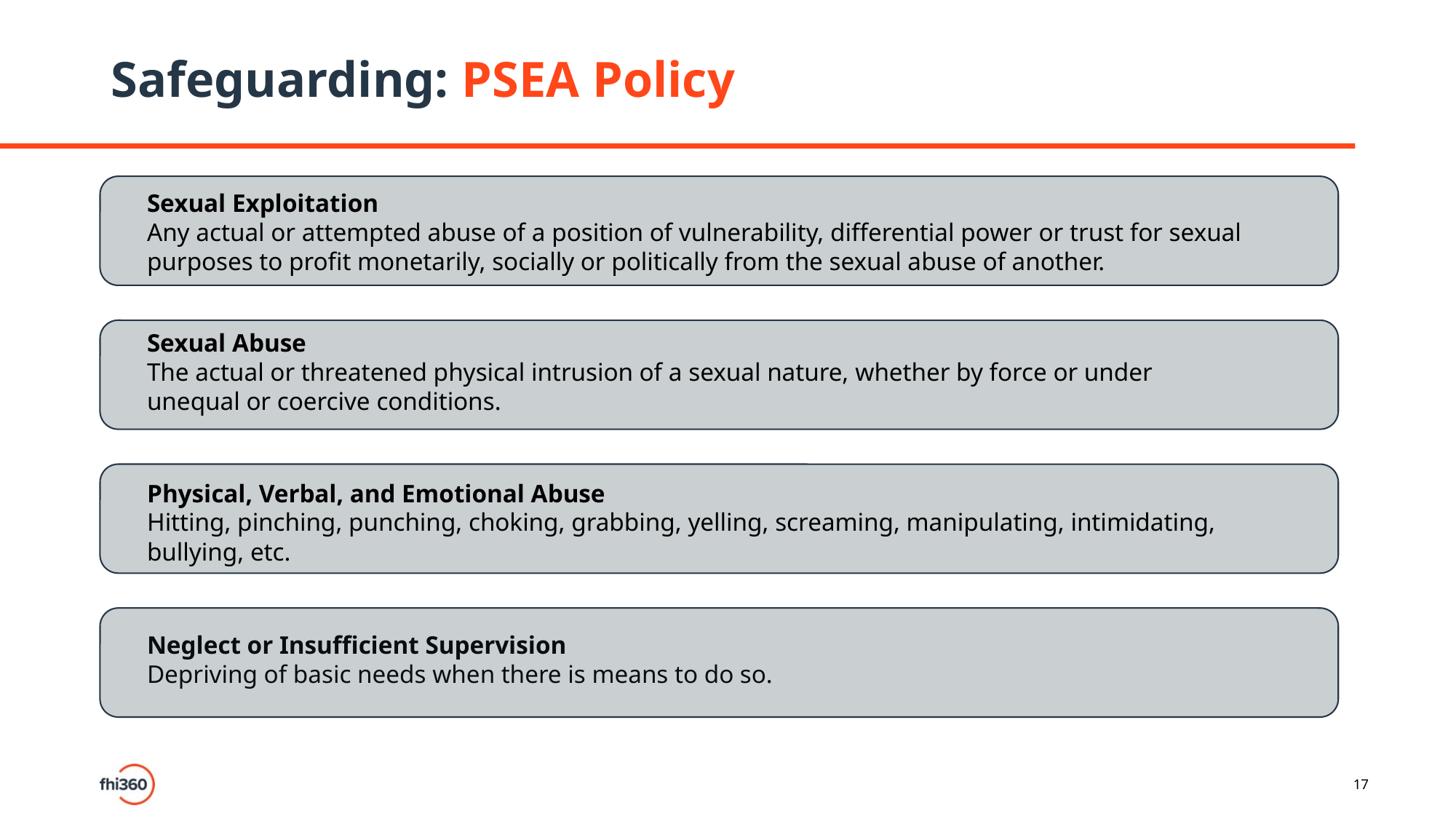

# Safeguarding: PSEA Policy

Sexual Exploitation
Any actual or attempted abuse of a position of vulnerability, differential power or trust for sexual purposes to profit monetarily, socially or politically from the sexual abuse of another.

Sexual Abuse
The actual or threatened physical intrusion of a sexual nature, whether by force or under unequal or coercive conditions.

Physical, Verbal, and Emotional Abuse
Hitting, pinching, punching, choking, grabbing, yelling, screaming, manipulating, intimidating, bullying, etc.

Neglect or Insufficient Supervision
Depriving of basic needs when there is means to do so.